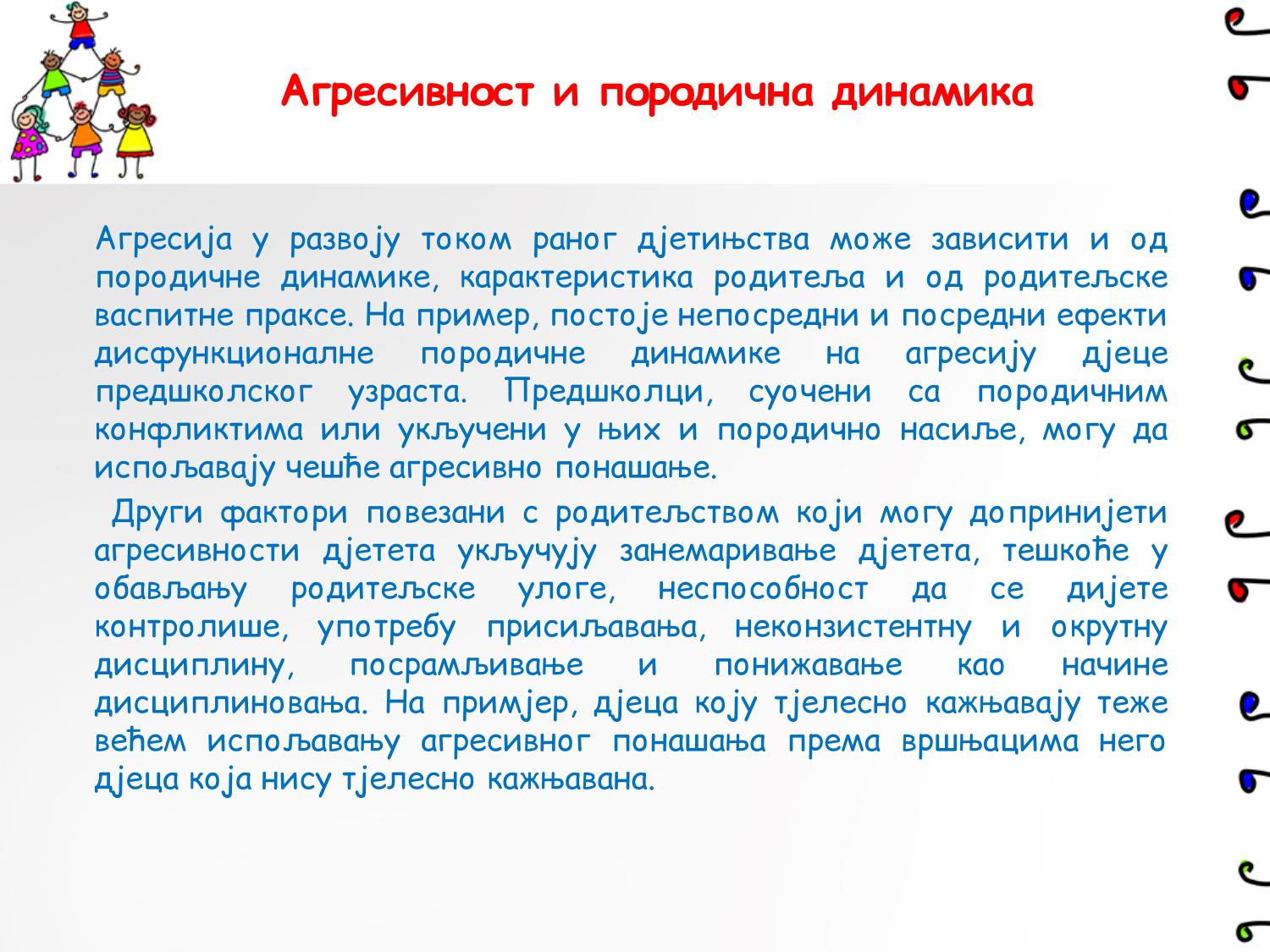

# Агресивност и породична динамика
Агресија у развоју током раног дјетињства може зависити и од породичне динамике, карактеристика родитеља и од родитељске васпитне праксе. На пример, постоје непосредни и посредни ефекти дисфункционалне породичне динамике на агресију дјеце предшколског узраста. Предшколци, суочени са породичним конфликтима или укључени у њих и породично насиље, могу да испољавају чешће агресивно понашање.
 Други фактори повезани с родитељством који могу допринијети агресивности дјетета укључују занемаривање дјетета, тешкоће у обављању родитељске улоге, неспособност да се дијете контролише, употребу присиљавања, неконзистентну и окрутну дисциплину, посрамљивање и понижавање као начине дисциплиновања. На примјер, дјеца коју тјелесно кажњавају теже већем испољавању агресивног понашања према вршњацима него дјеца која нису тјелесно кажњавана.